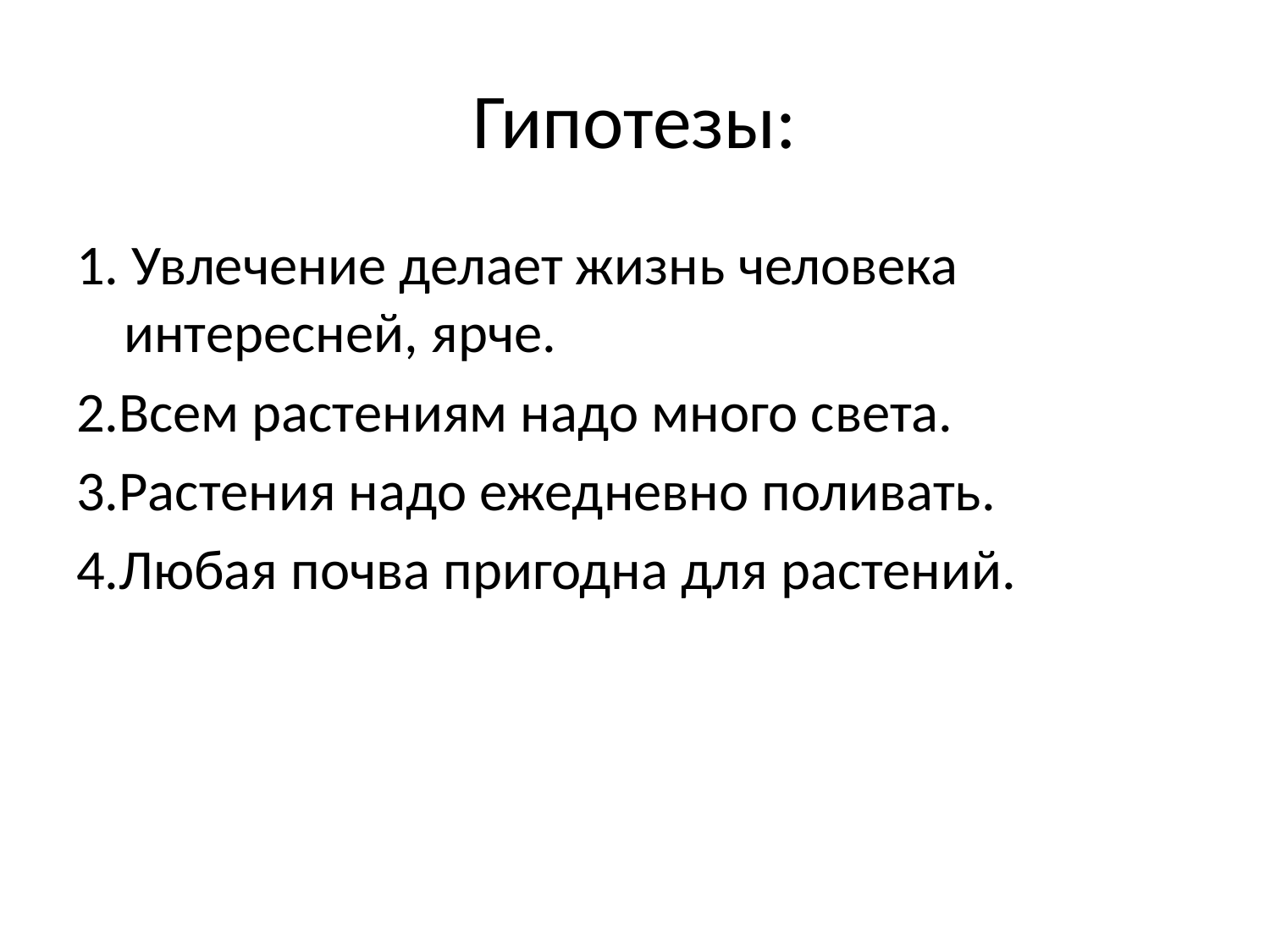

# Гипотезы:
1. Увлечение делает жизнь человека интересней, ярче.
2.Всем растениям надо много света.
3.Растения надо ежедневно поливать.
4.Любая почва пригодна для растений.